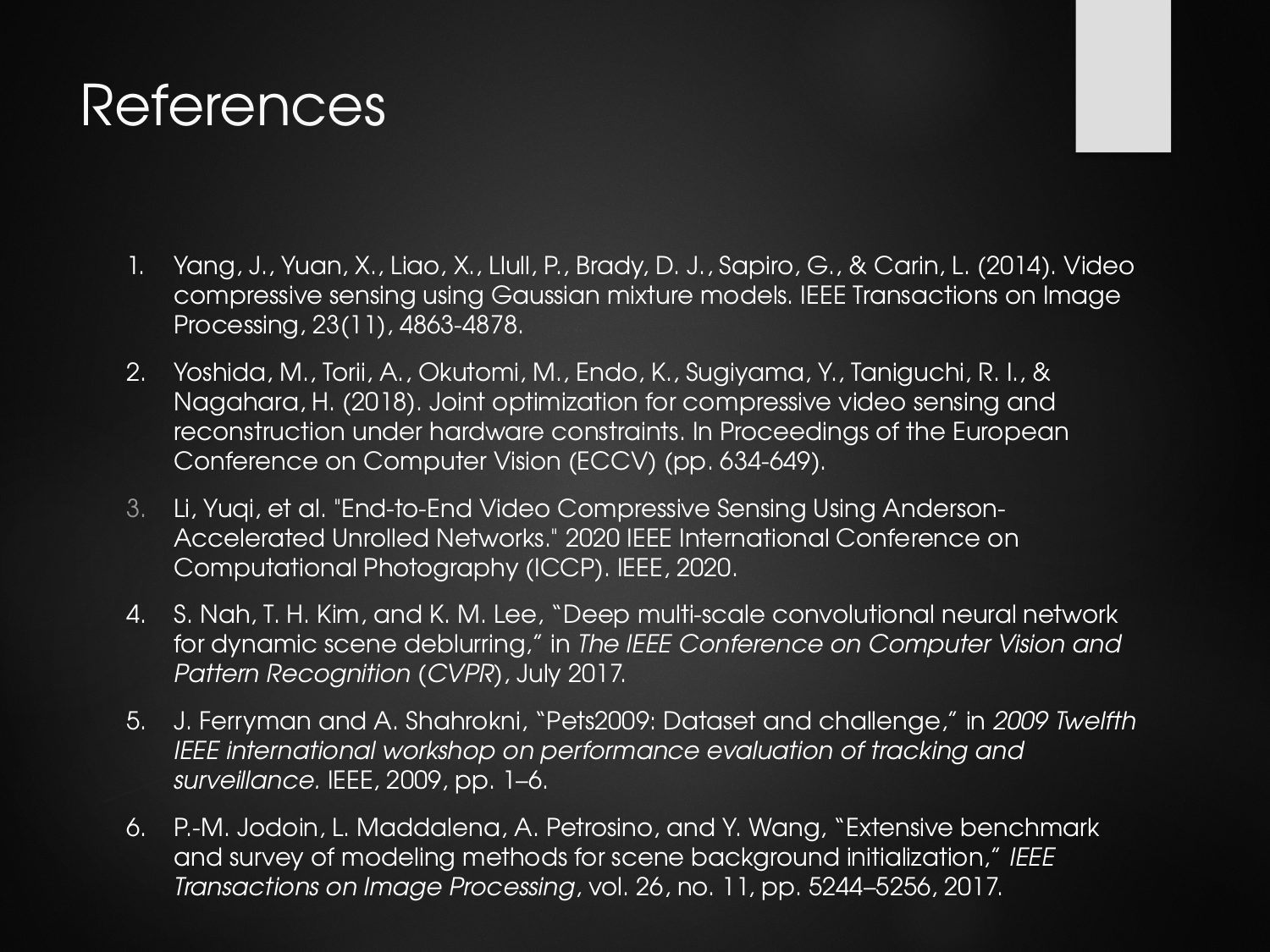

# References
Yang, J., Yuan, X., Liao, X., Llull, P., Brady, D. J., Sapiro, G., & Carin, L. (2014). Video compressive sensing using Gaussian mixture models. IEEE Transactions on Image Processing, 23(11), 4863-4878.
Yoshida, M., Torii, A., Okutomi, M., Endo, K., Sugiyama, Y., Taniguchi, R. I., & Nagahara, H. (2018). Joint optimization for compressive video sensing and reconstruction under hardware constraints. In Proceedings of the European Conference on Computer Vision (ECCV) (pp. 634-649).
Li, Yuqi, et al. "End-to-End Video Compressive Sensing Using Anderson-Accelerated Unrolled Networks." 2020 IEEE International Conference on Computational Photography (ICCP). IEEE, 2020.
S. Nah, T. H. Kim, and K. M. Lee, “Deep multi-scale convolutional neural network for dynamic scene deblurring,” in The IEEE Conference on Computer Vision and Pattern Recognition (CVPR), July 2017.
J. Ferryman and A. Shahrokni, “Pets2009: Dataset and challenge,” in 2009 Twelfth IEEE international workshop on performance evaluation of tracking and surveillance. IEEE, 2009, pp. 1–6.
P.-M. Jodoin, L. Maddalena, A. Petrosino, and Y. Wang, “Extensive benchmark and survey of modeling methods for scene background initialization,” IEEE Transactions on Image Processing, vol. 26, no. 11, pp. 5244–5256, 2017.